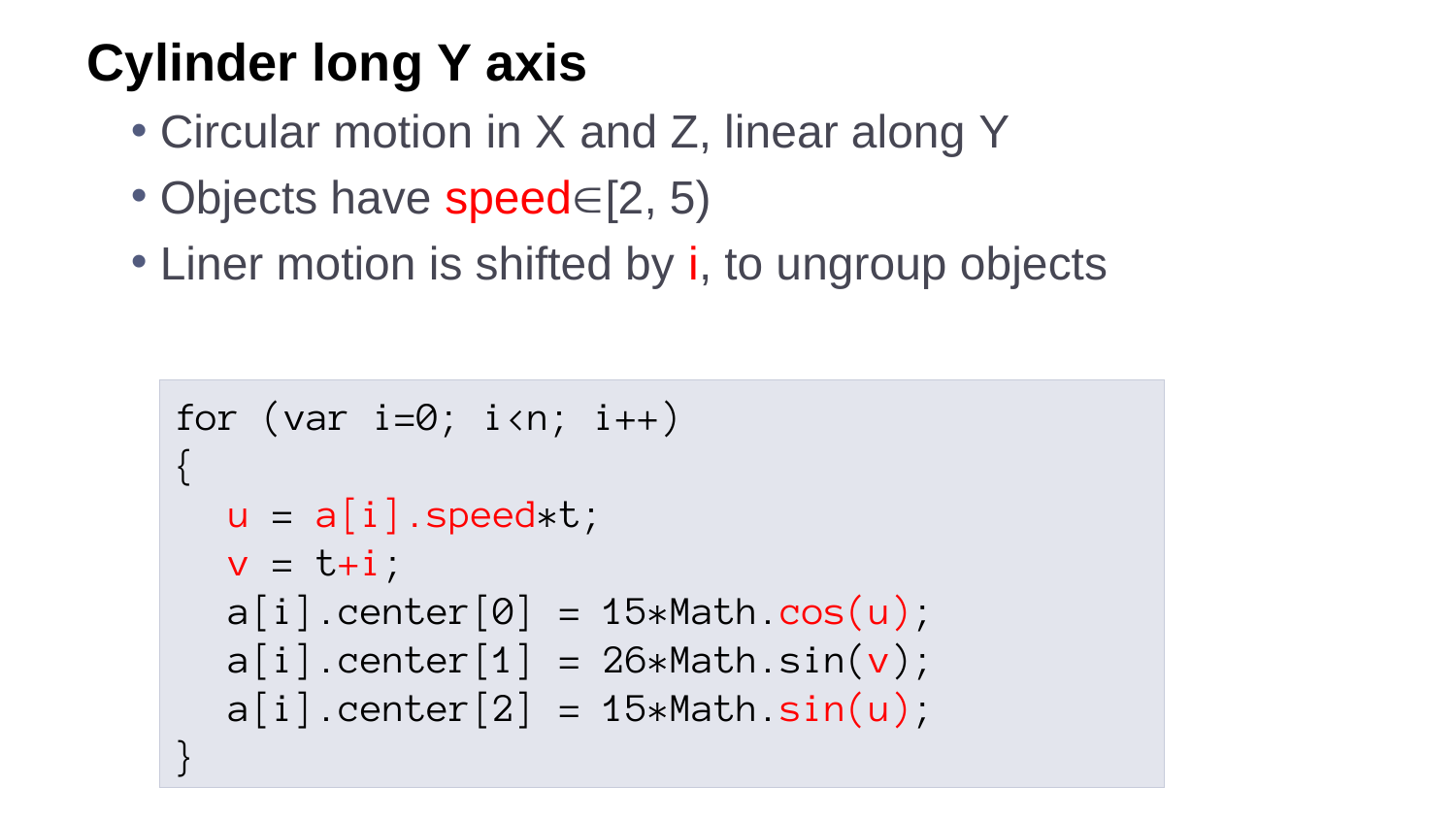

Cylinder long Y axis
Circular motion in X and Z, linear along Y
Objects have speed∈[2, 5)
Liner motion is shifted by i, to ungroup objects
for (var i=0; i<n; i++)
{
	u = a[i].speed*t;
	v = t+i;
	a[i].center[0] = 15*Math.cos(u);
	a[i].center[1] = 26*Math.sin(v);
	a[i].center[2] = 15*Math.sin(u);
}